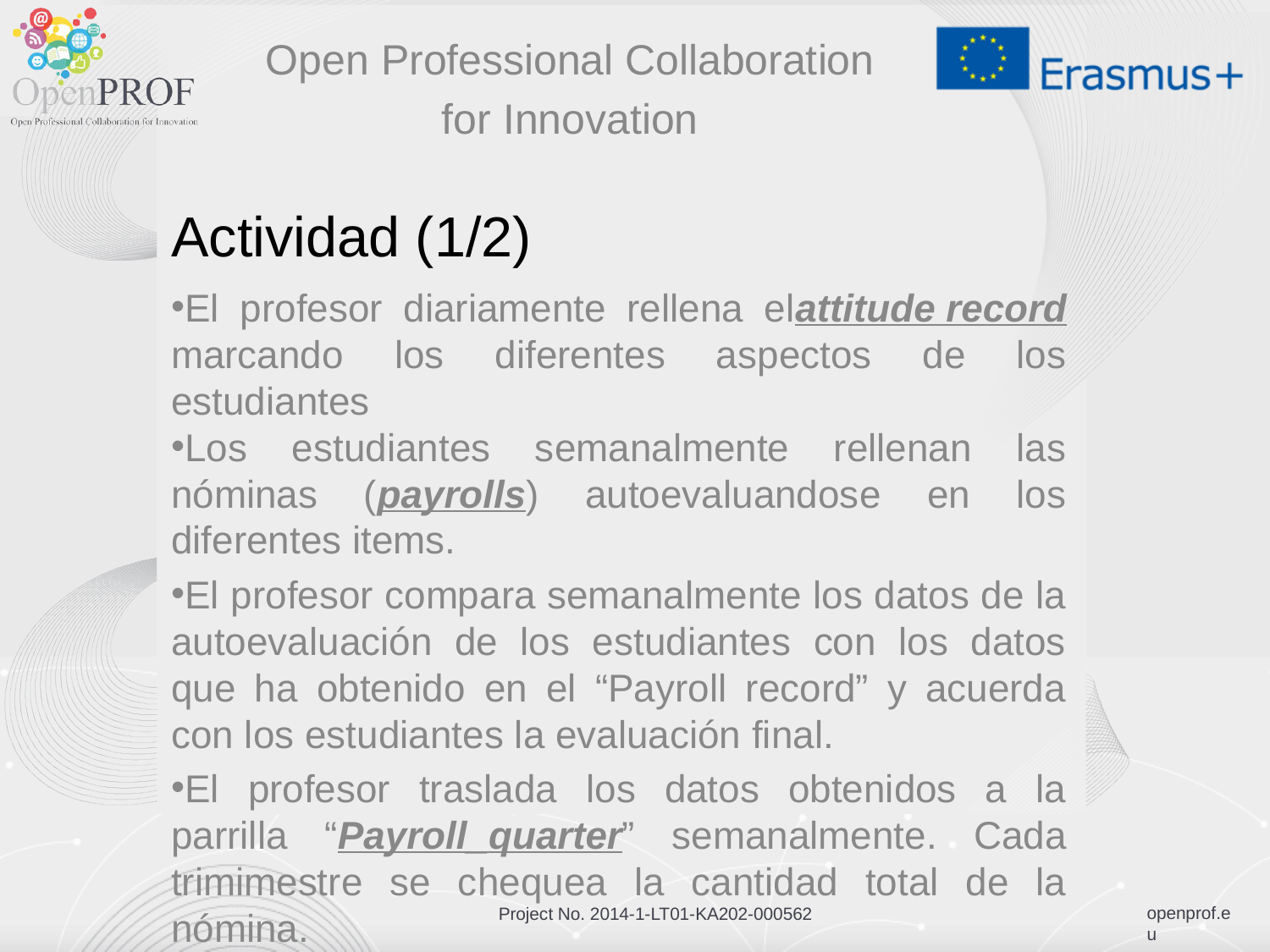

Open Professional Collaboration
for Innovation
# Actividad (1/2)
El profesor diariamente rellena elattitude record marcando los diferentes aspectos de los estudiantes
Los estudiantes semanalmente rellenan las nóminas (payrolls) autoevaluandose en los diferentes items.
El profesor compara semanalmente los datos de la autoevaluación de los estudiantes con los datos que ha obtenido en el “Payroll record” y acuerda con los estudiantes la evaluación final.
El profesor traslada los datos obtenidos a la parrilla “Payroll_quarter” semanalmente. Cada trimimestre se chequea la cantidad total de la nómina.